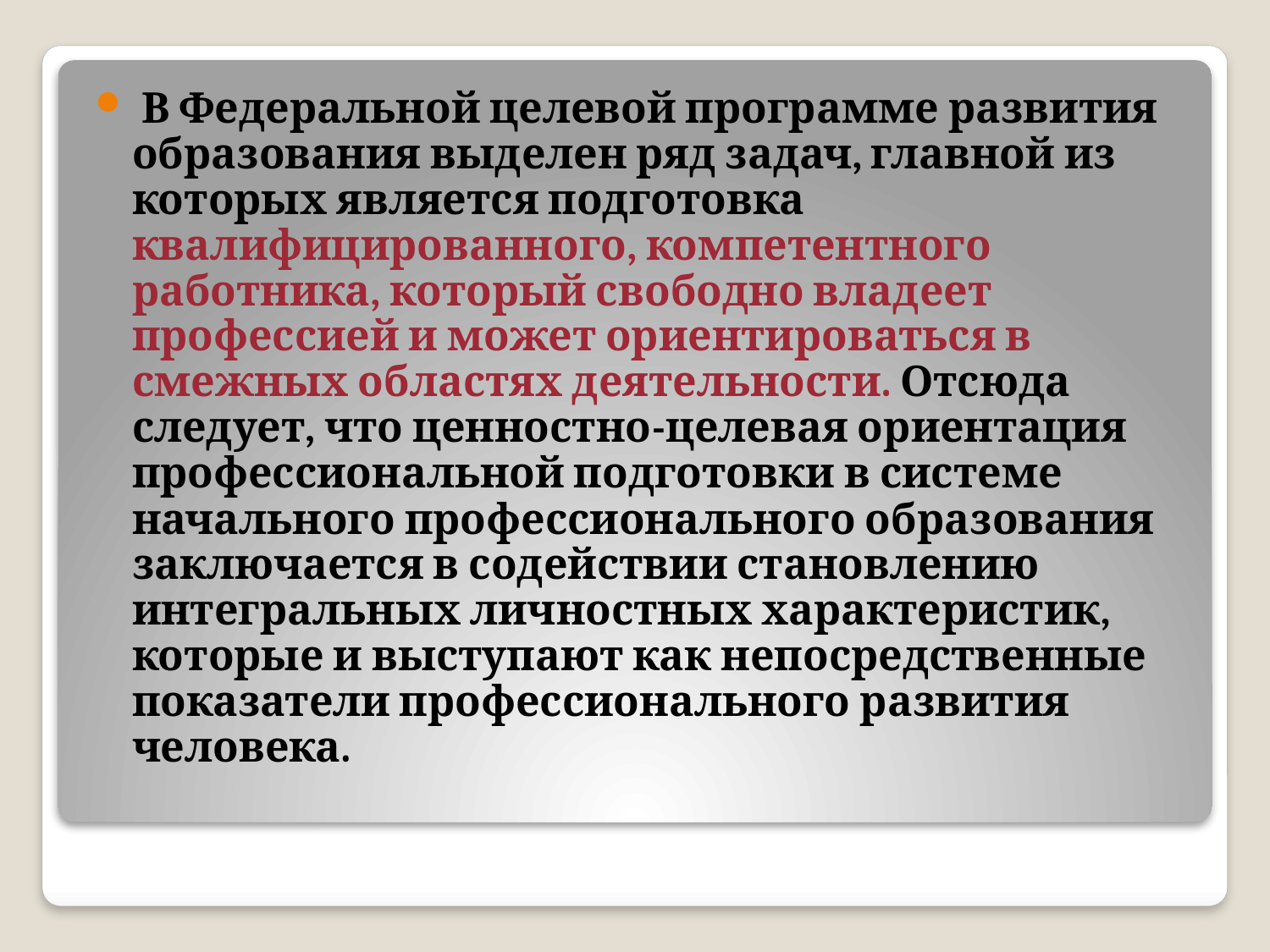

В Федеральной целевой программе развития образования выделен ряд задач, главной из которых является подготовка квалифицированного, компетентного работника, который свободно владеет профессией и может ориентироваться в смежных областях деятельности. Отсюда следует, что ценностно-целевая ориентация профессиональной подготовки в системе начального профессионального образования заключается в содействии становлению интегральных личностных характеристик, которые и выступают как непосредственные показатели профессионального развития человека.
#